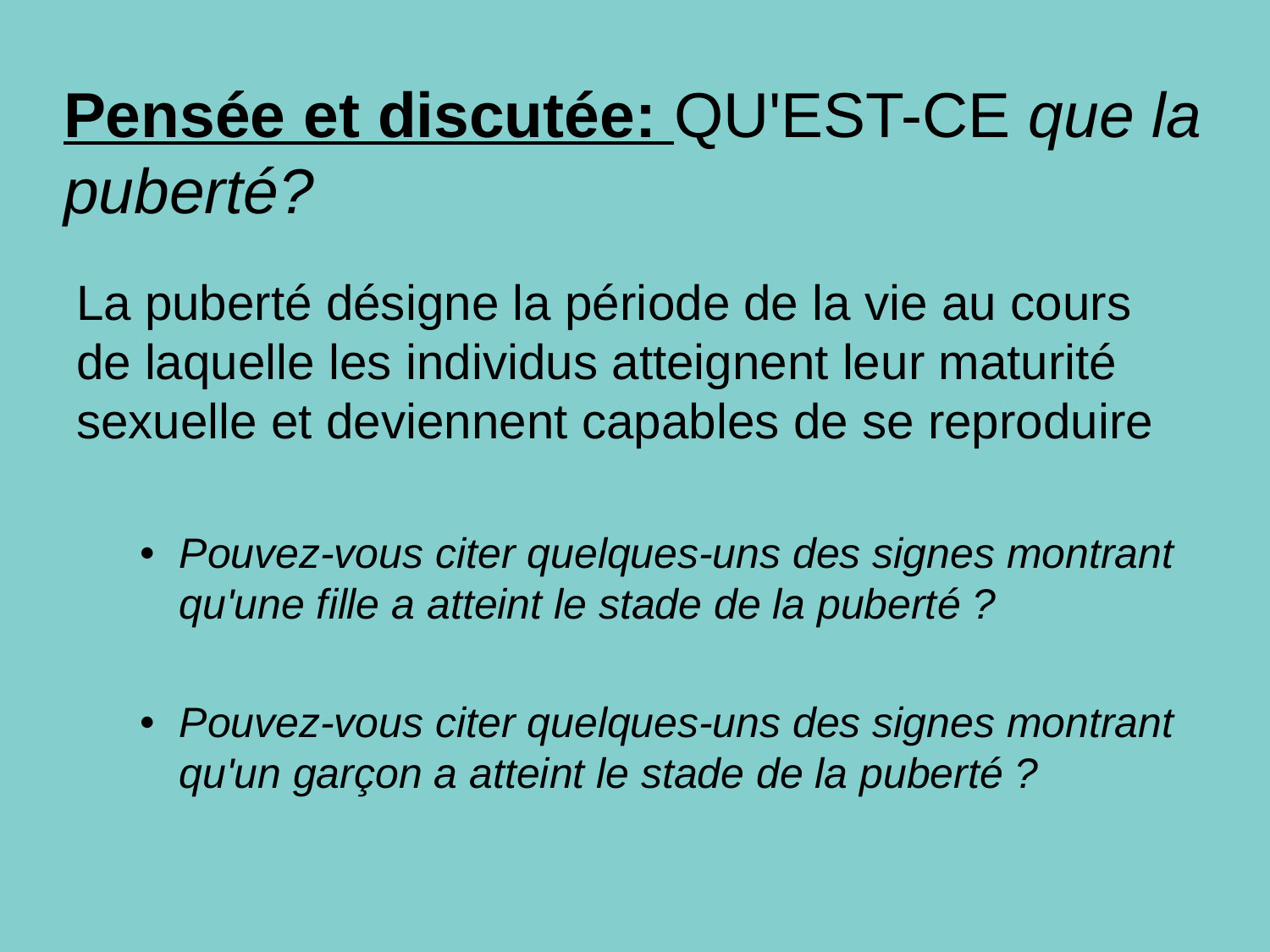

# Pensée et discutée: QU'EST-CE que la puberté?
La puberté désigne la période de la vie au cours  de laquelle les individus atteignent leur maturité sexuelle et deviennent capables de se reproduire

Pouvez-vous citer quelques-uns des signes montrant qu'une fille a atteint le stade de la puberté ?

Pouvez-vous citer quelques-uns des signes montrant qu'un garçon a atteint le stade de la puberté ?